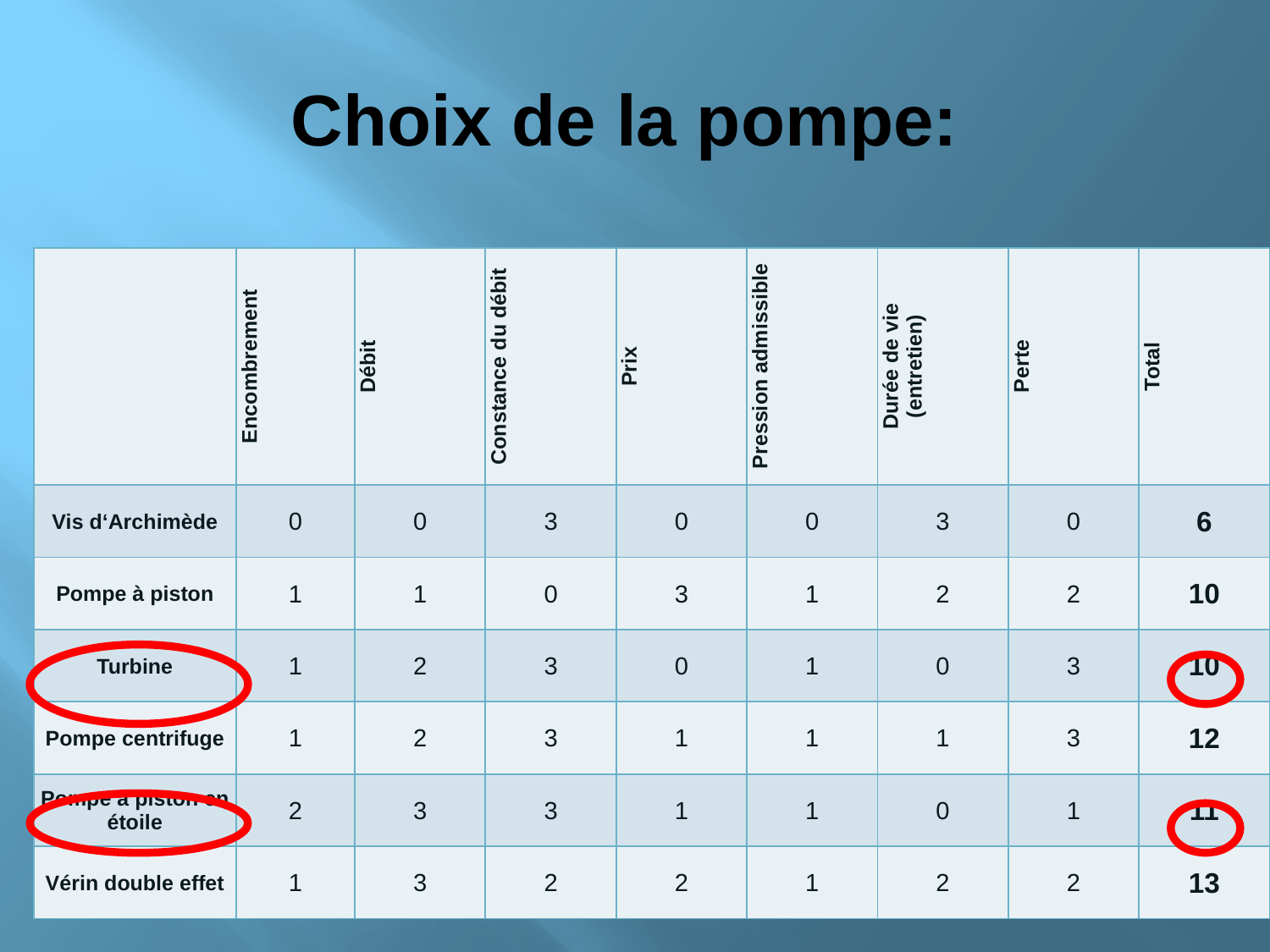

# Choix de la pompe:
|  | Encombrement | Débit | Constance du débit | Prix | Pression admissible | Durée de vie (entretien) | Perte | Total |
| --- | --- | --- | --- | --- | --- | --- | --- | --- |
| Vis d‘Archimède | 0 | 0 | 3 | 0 | 0 | 3 | 0 | 6 |
| Pompe à piston | 1 | 1 | 0 | 3 | 1 | 2 | 2 | 10 |
| Turbine | 1 | 2 | 3 | 0 | 1 | 0 | 3 | 10 |
| Pompe centrifuge | 1 | 2 | 3 | 1 | 1 | 1 | 3 | 12 |
| Pompe à piston en étoile | 2 | 3 | 3 | 1 | 1 | 0 | 1 | 11 |
| Vérin double effet | 1 | 3 | 2 | 2 | 1 | 2 | 2 | 13 |